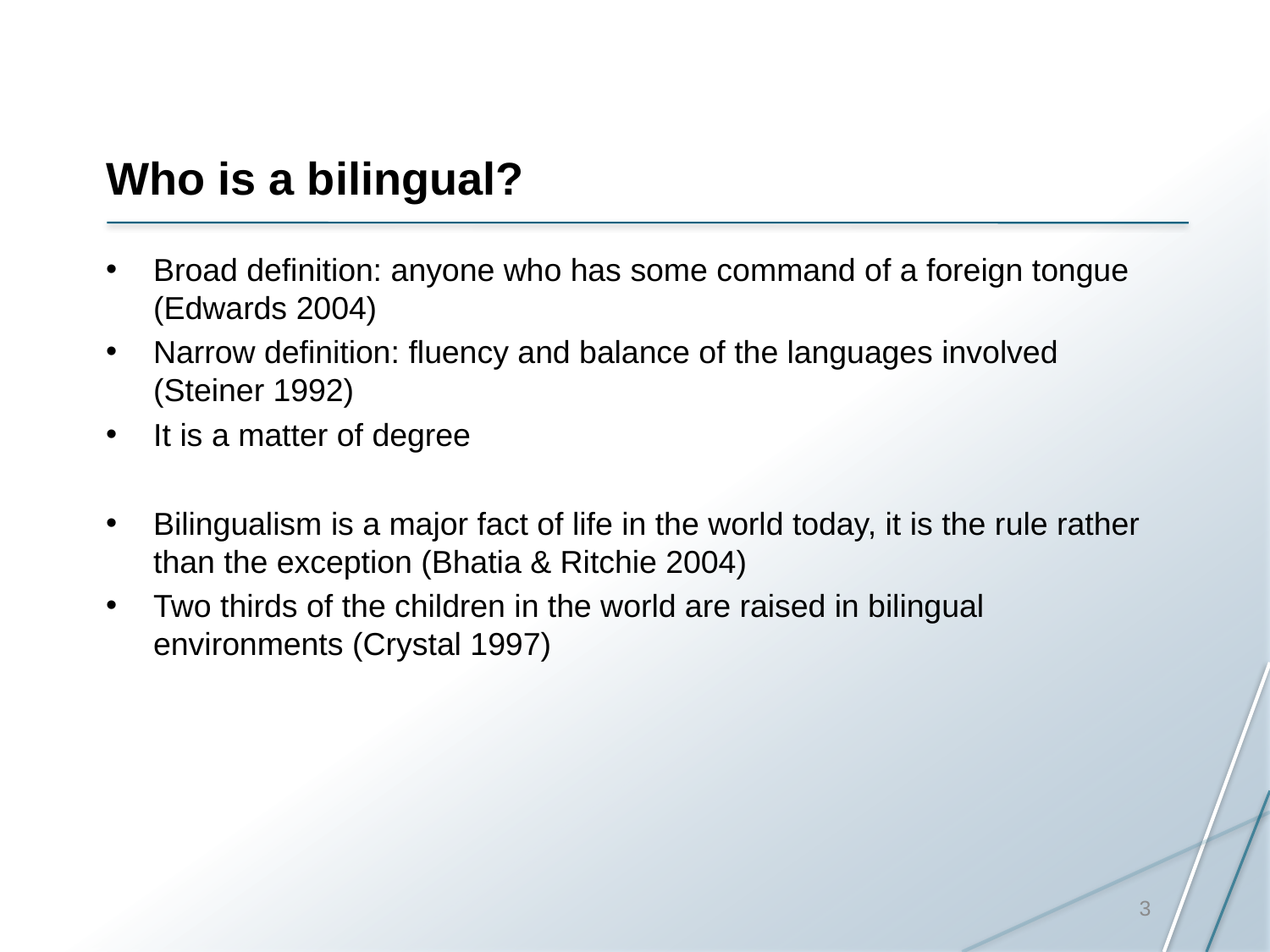

# Who is a bilingual?
Broad definition: anyone who has some command of a foreign tongue (Edwards 2004)
Narrow definition: fluency and balance of the languages involved (Steiner 1992)
It is a matter of degree

Bilingualism is a major fact of life in the world today, it is the rule rather than the exception (Bhatia & Ritchie 2004)
Two thirds of the children in the world are raised in bilingual environments (Crystal 1997)

3